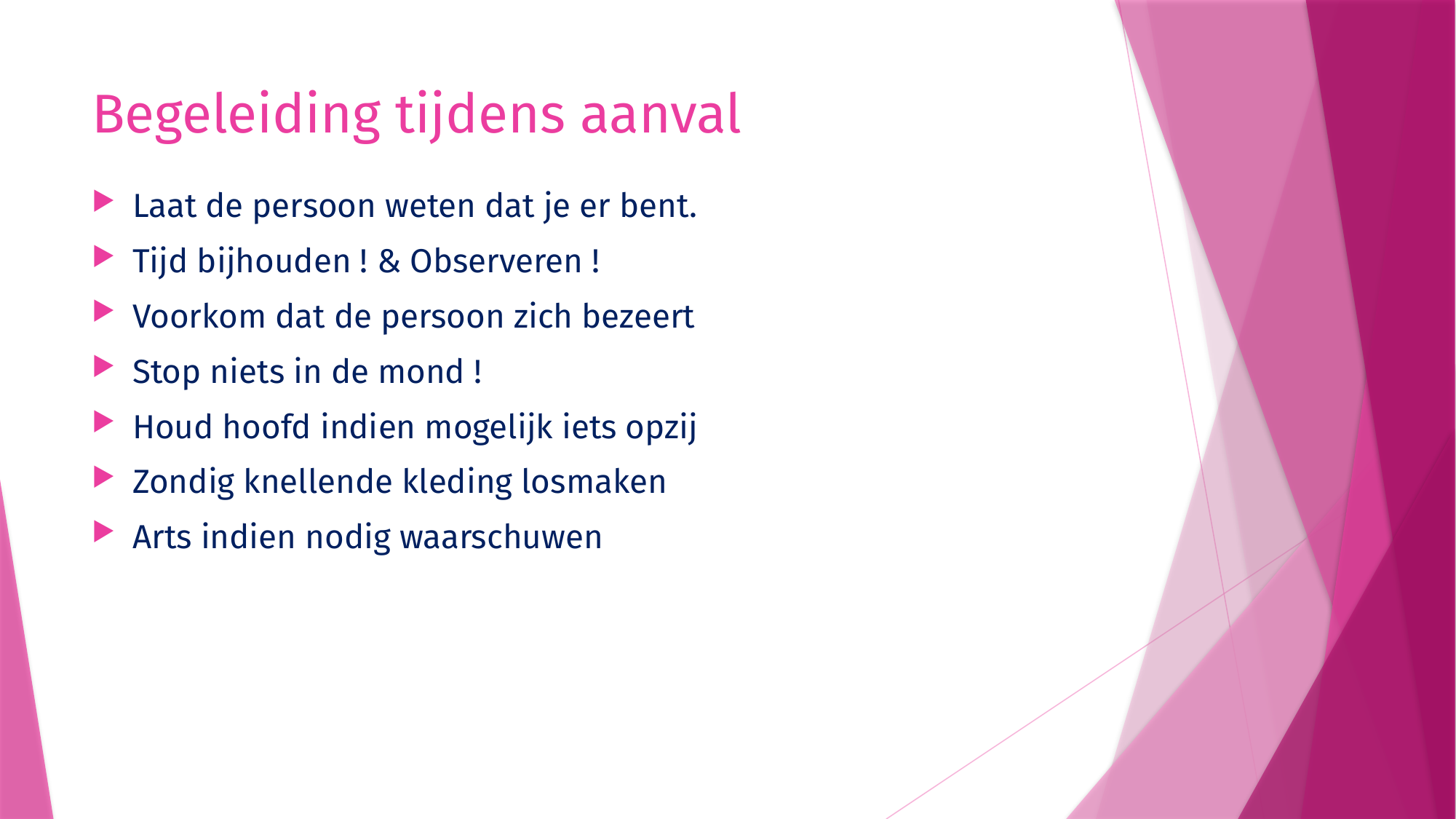

# Begeleiding tijdens aanval
Laat de persoon weten dat je er bent.
Tijd bijhouden ! & Observeren !
Voorkom dat de persoon zich bezeert
Stop niets in de mond !
Houd hoofd indien mogelijk iets opzij
Zondig knellende kleding losmaken
Arts indien nodig waarschuwen